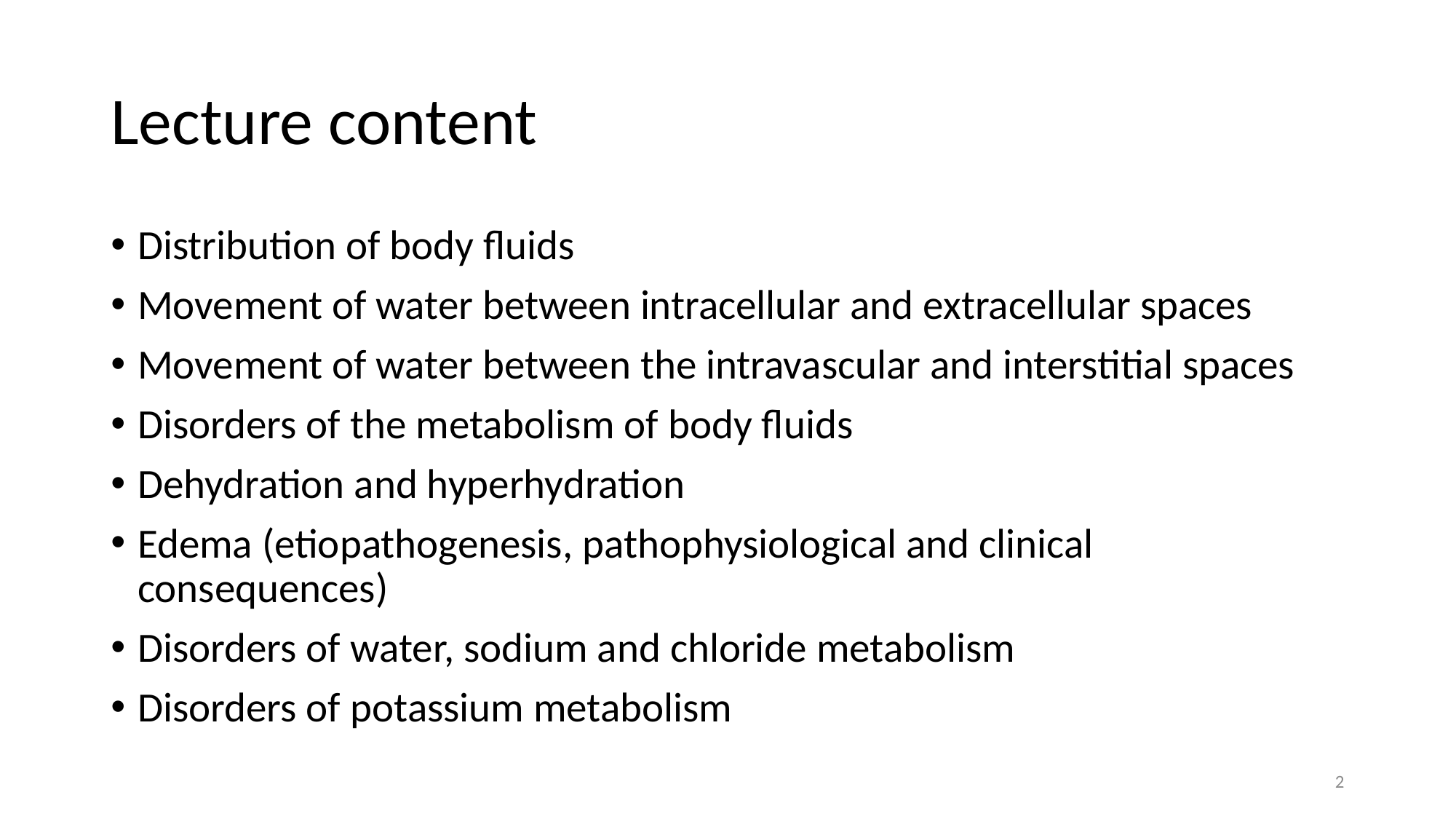

# Lecture content
Distribution of body fluids
Movement of water between intracellular and extracellular spaces
Movement of water between the intravascular and interstitial spaces
Disorders of the metabolism of body fluids
Dehydration and hyperhydration
Edema (etiopathogenesis, pathophysiological and clinical consequences)
Disorders of water, sodium and chloride metabolism
Disorders of potassium metabolism
2